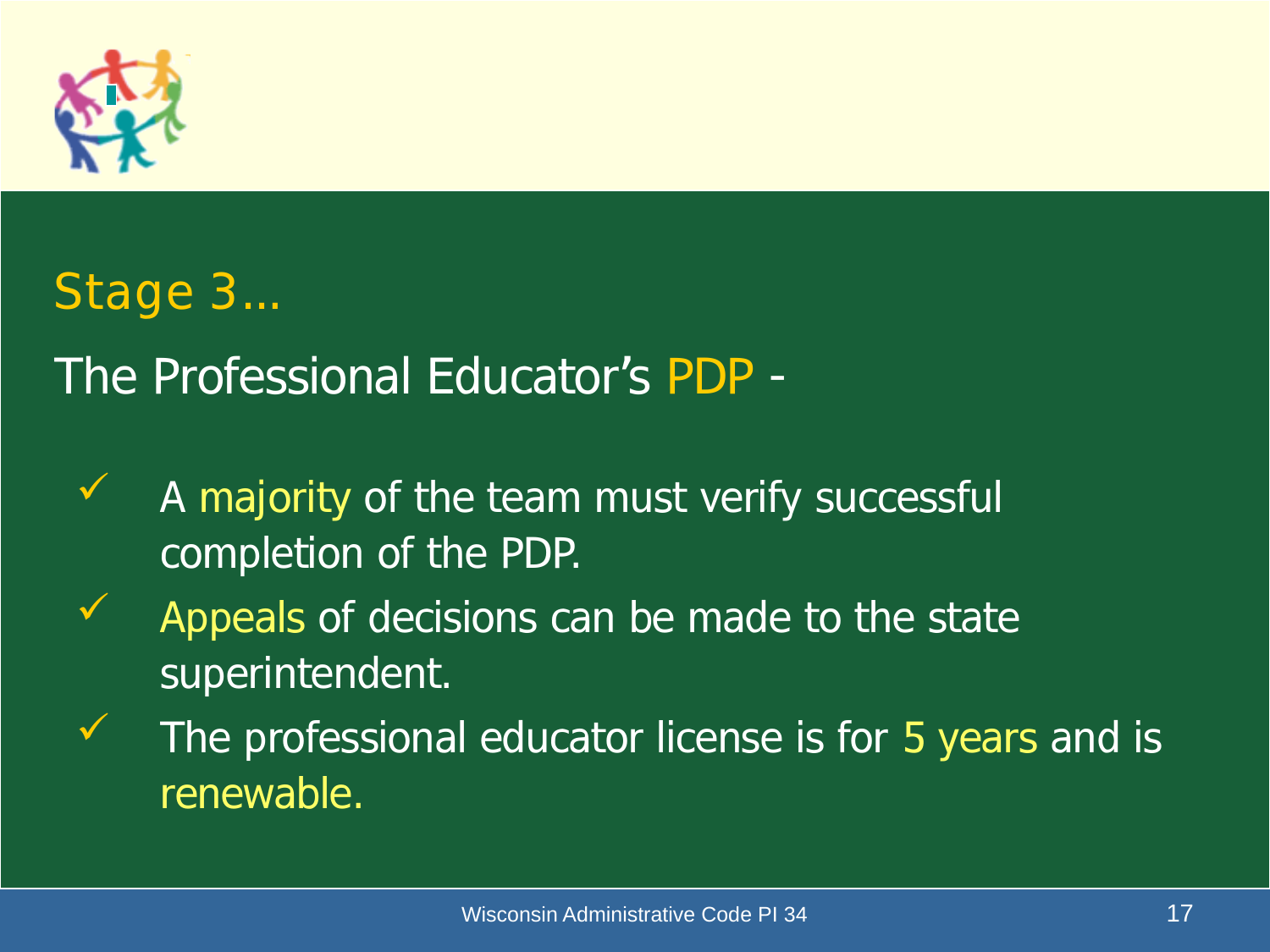

Stage 3…

The Professional Educator’s PDP -

A majority of the team must verify successful completion of the PDP.
Appeals of decisions can be made to the state superintendent.
The professional educator license is for 5 years and is renewable.
Wisconsin Administrative Code PI 34
17